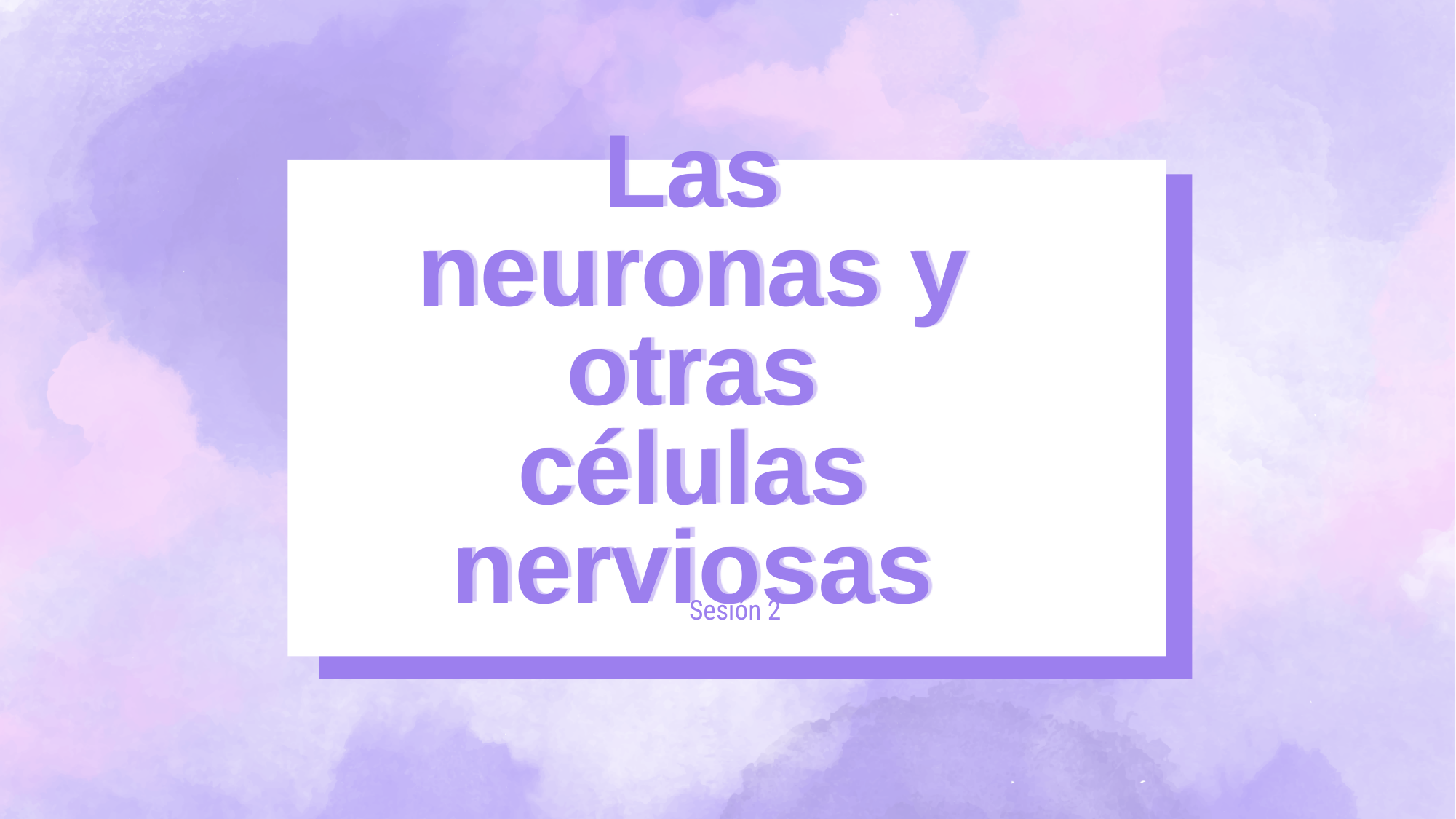

# Las neuronas y otras células nerviosas
Sesión 2